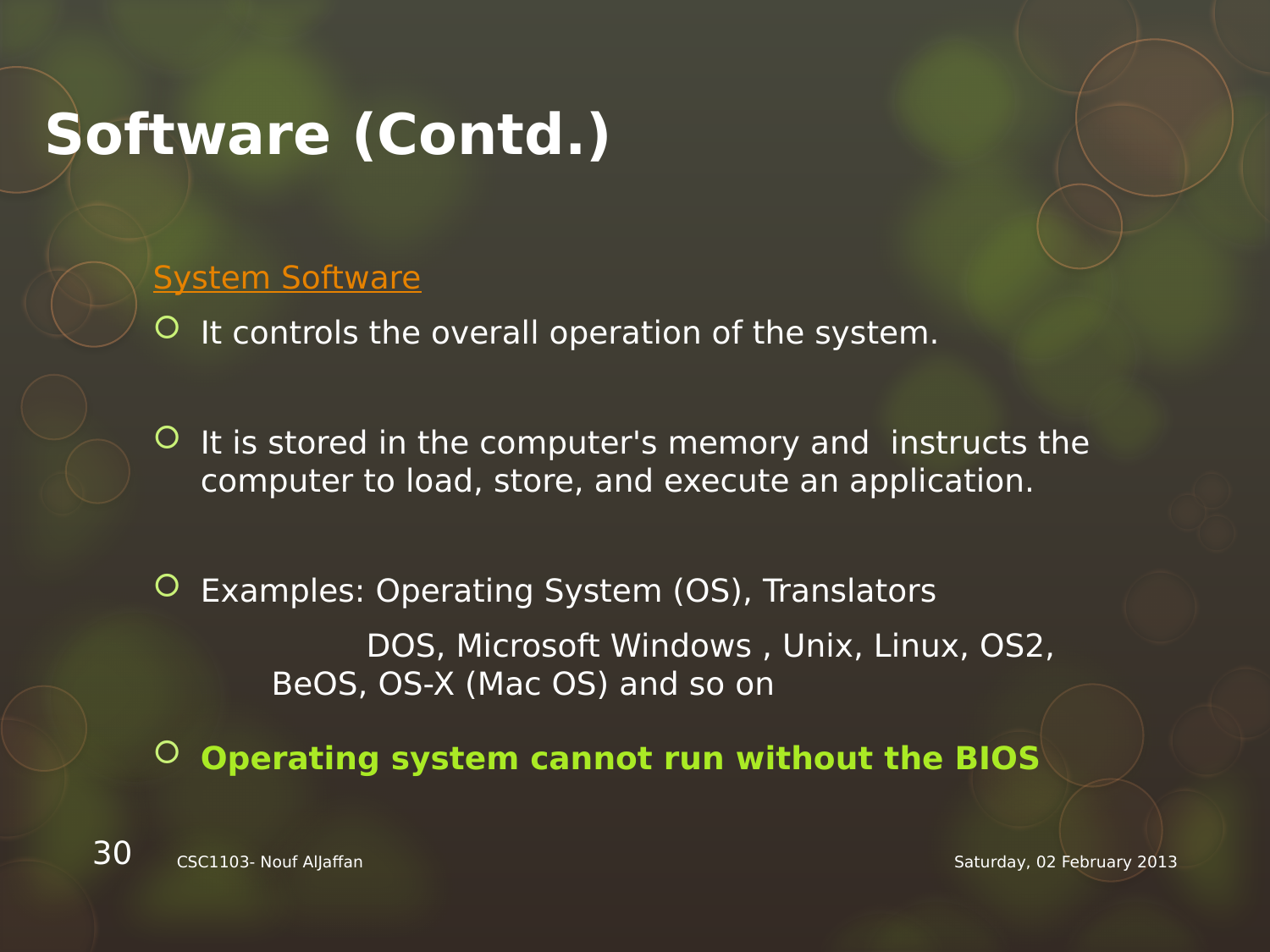

# Software (Contd.)
System Software
It controls the overall operation of the system.

It is stored in the computer's memory and  instructs the computer to load, store, and execute an application.

Examples: Operating System (OS), Translators
                     DOS, Microsoft Windows , Unix, Linux, OS2, 	          BeOS, OS-X (Mac OS) and so on
Operating system cannot run without the BIOS

30
CSC1103- Nouf AlJaffan
Saturday, 02 February 2013